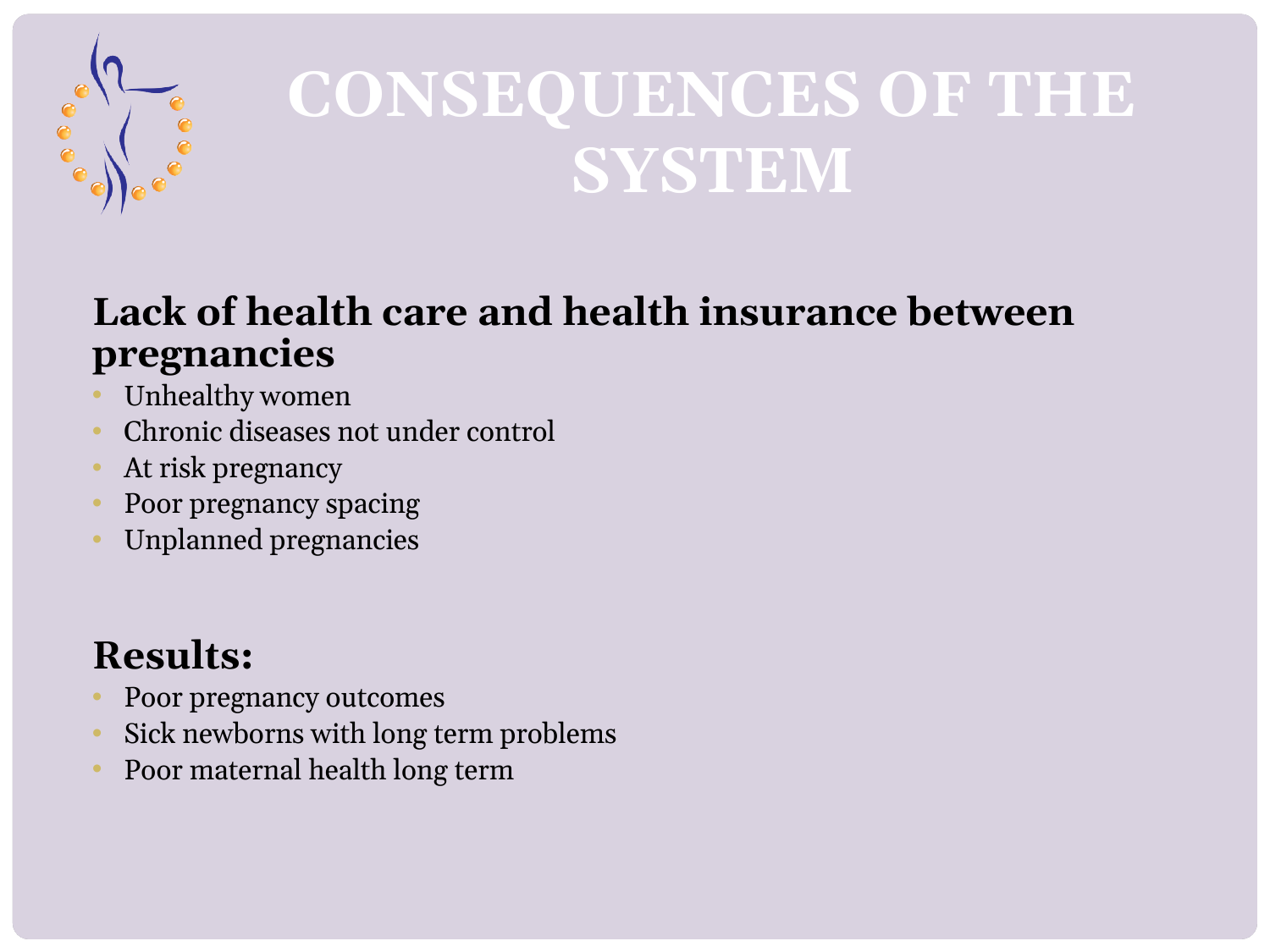

# CONSEQUENCES OF THE SYSTEM
Lack of health care and health insurance between pregnancies
Unhealthy women
Chronic diseases not under control
At risk pregnancy
Poor pregnancy spacing
Unplanned pregnancies

Results:
Poor pregnancy outcomes
Sick newborns with long term problems
Poor maternal health long term